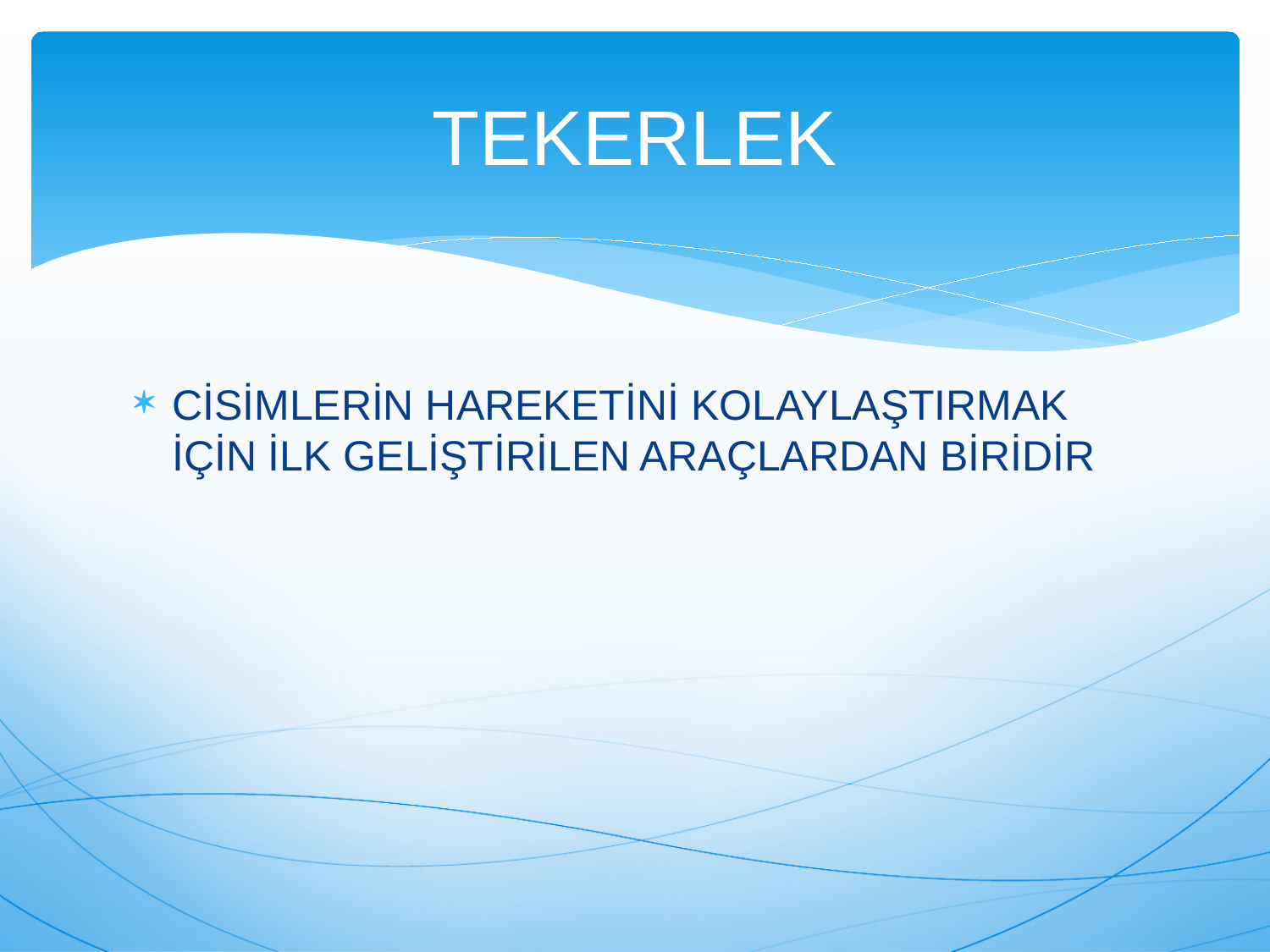

# TEKERLEK
CİSİMLERİN HAREKETİNİ KOLAYLAŞTIRMAK İÇİN İLK GELİŞTİRİLEN ARAÇLARDAN BİRİDİR